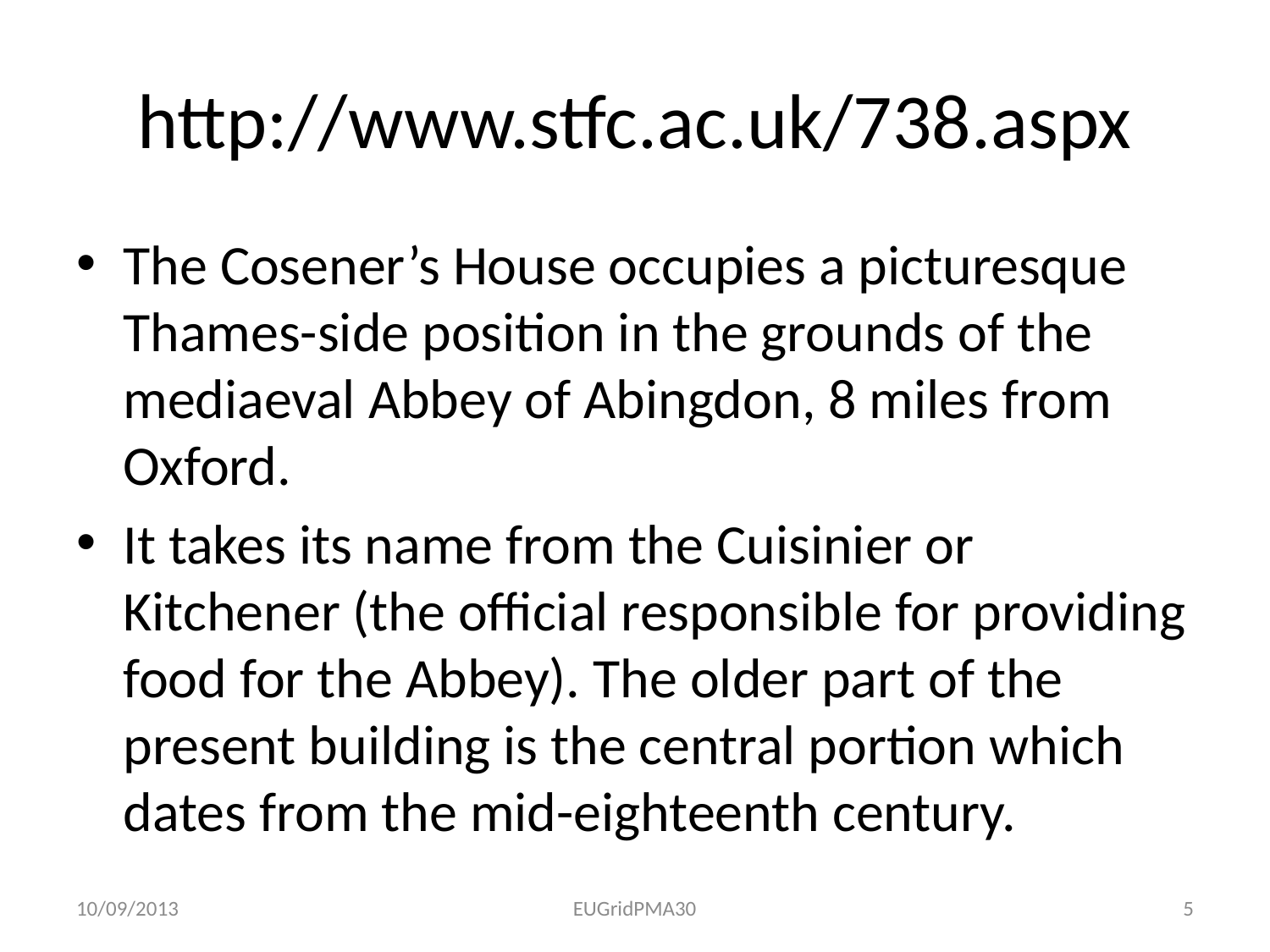

# http://www.stfc.ac.uk/738.aspx
The Cosener’s House occupies a picturesque Thames-side position in the grounds of the mediaeval Abbey of Abingdon, 8 miles from Oxford.
It takes its name from the Cuisinier or Kitchener (the official responsible for providing food for the Abbey). The older part of the present building is the central portion which dates from the mid-eighteenth century.
10/09/2013
EUGridPMA30
5